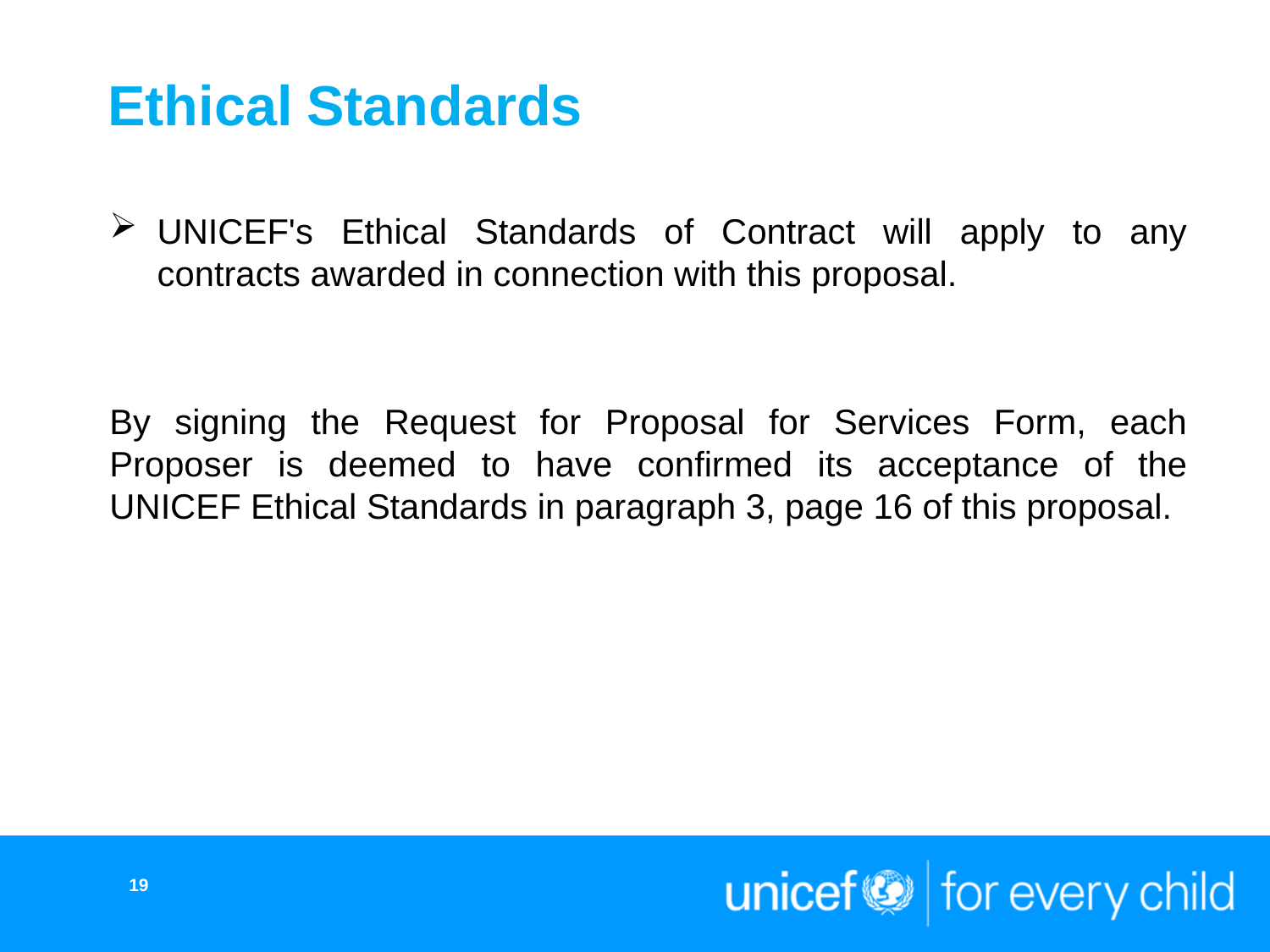

Ethical Standards

UNICEF's Ethical Standards of Contract will apply to any contracts awarded in connection with this proposal.

By signing the Request for Proposal for Services Form, each Proposer is deemed to have confirmed its acceptance of the UNICEF Ethical Standards in paragraph 3, page 16 of this proposal.

19